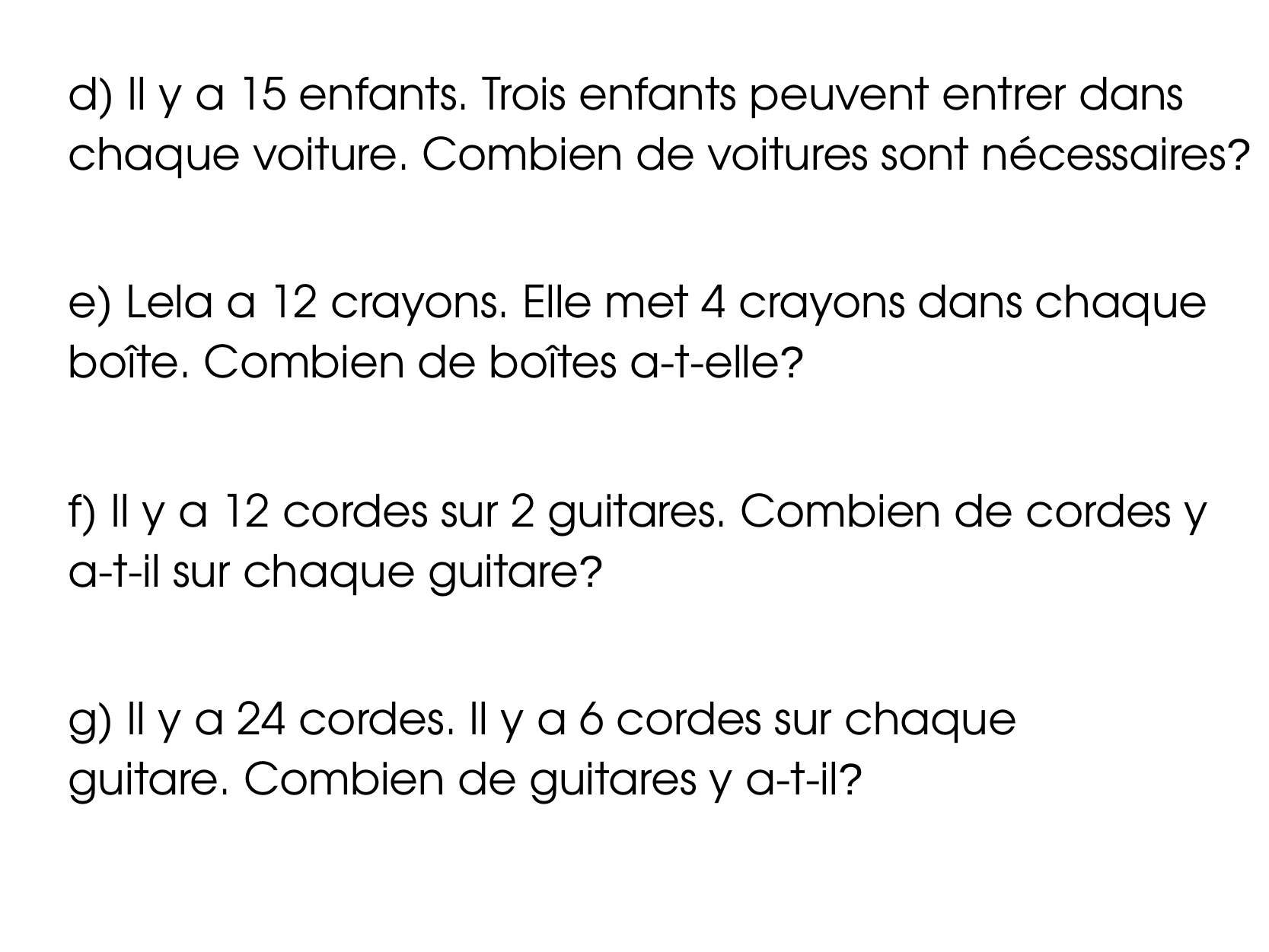

d) Il y a 15 enfants. Trois enfants peuvent entrer dans chaque voiture. Combien de voitures sont nécessaires?
e) Lela a 12 crayons. Elle met 4 crayons dans chaque boîte. Combien de boîtes a-t-elle?
f) Il y a 12 cordes sur 2 guitares. Combien de cordes y a-t-il sur chaque guitare?
g) Il y a 24 cordes. Il y a 6 cordes sur chaque guitare. Combien de guitares y a-t-il?